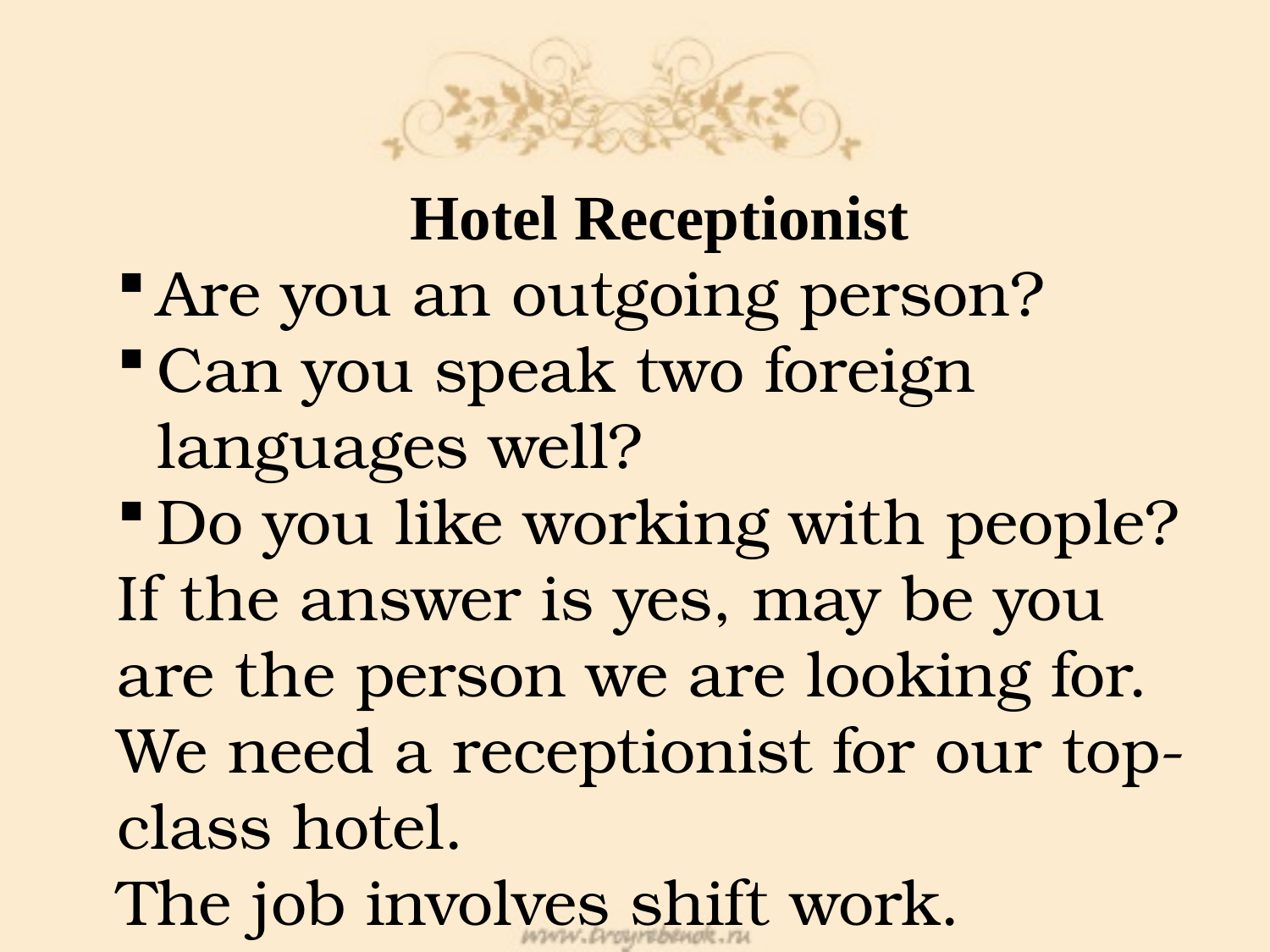

Hotel Receptionist
Are you an outgoing person?
Can you speak two foreign languages well?
Do you like working with people?
If the answer is yes, may be you are the person we are looking for.
We need a receptionist for our top-class hotel.
The job involves shift work.